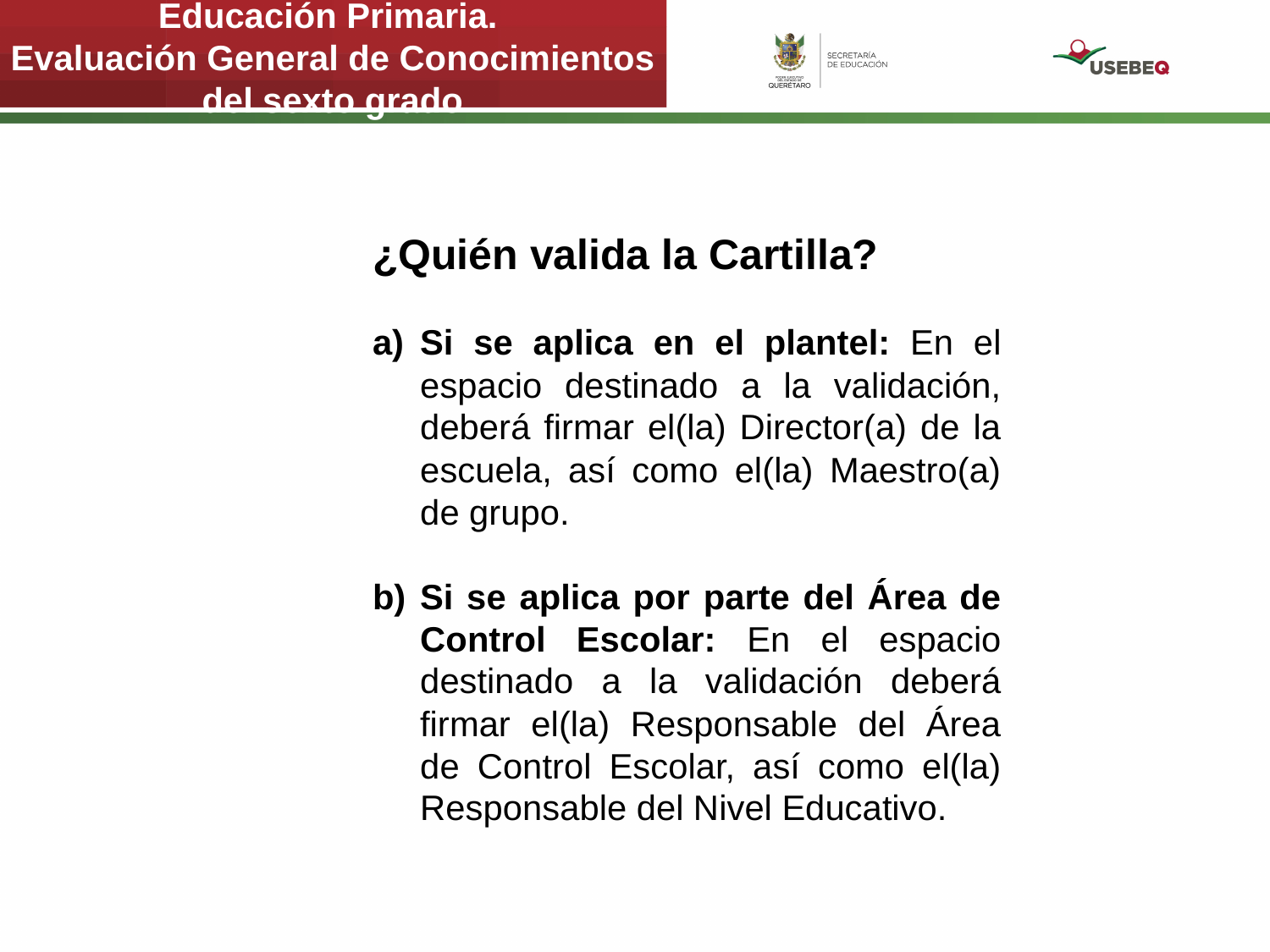

Educación Primaria.
Evaluación General de Conocimientos del sexto grado

¿Quién valida la Cartilla?

Si se aplica en el plantel: En el espacio destinado a la validación, deberá firmar el(la) Director(a) de la escuela, así como el(la) Maestro(a) de grupo.

Si se aplica por parte del Área de Control Escolar: En el espacio destinado a la validación deberá firmar el(la) Responsable del Área de Control Escolar, así como el(la) Responsable del Nivel Educativo.